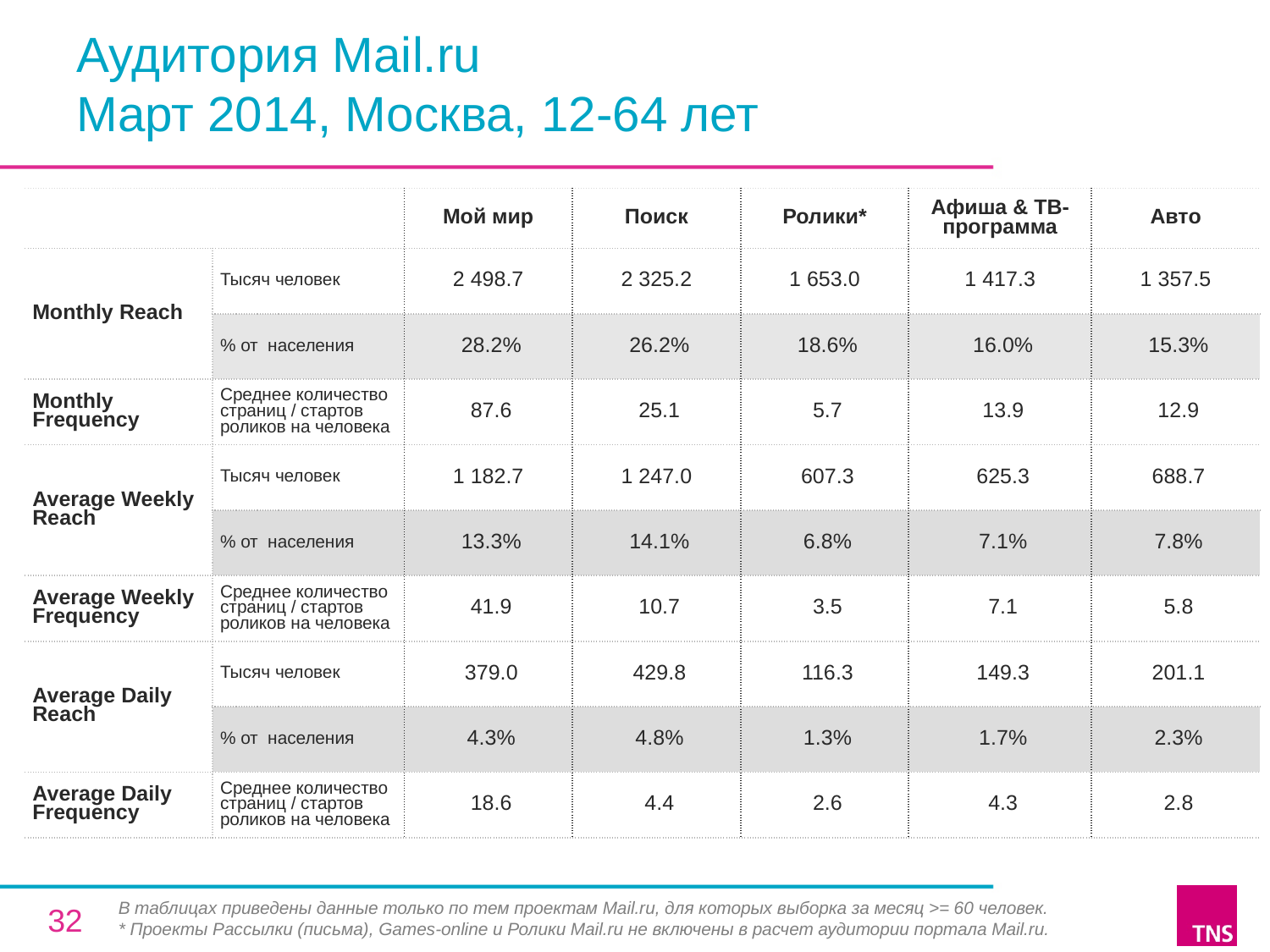

# Аудитория Mail.ru Март 2014, Москва, 12-64 лет
|  |  | Мой мир | Поиск | Ролики\* | Афиша & ТВ-программа | Авто |
| --- | --- | --- | --- | --- | --- | --- |
| Monthly Reach | Тысяч человек | 2 498.7 | 2 325.2 | 1 653.0 | 1 417.3 | 1 357.5 |
|  | % от населения | 28.2% | 26.2% | 18.6% | 16.0% | 15.3% |
| Monthly Frequency | Среднее количество страниц / стартов роликов на человека | 87.6 | 25.1 | 5.7 | 13.9 | 12.9 |
| Average Weekly Reach | Тысяч человек | 1 182.7 | 1 247.0 | 607.3 | 625.3 | 688.7 |
|  | % от населения | 13.3% | 14.1% | 6.8% | 7.1% | 7.8% |
| Average Weekly Frequency | Среднее количество страниц / стартов роликов на человека | 41.9 | 10.7 | 3.5 | 7.1 | 5.8 |
| Average Daily Reach | Тысяч человек | 379.0 | 429.8 | 116.3 | 149.3 | 201.1 |
|  | % от населения | 4.3% | 4.8% | 1.3% | 1.7% | 2.3% |
| Average Daily Frequency | Среднее количество страниц / стартов роликов на человека | 18.6 | 4.4 | 2.6 | 4.3 | 2.8 |
В таблицах приведены данные только по тем проектам Mail.ru, для которых выборка за месяц >= 60 человек.
* Проекты Рассылки (письма), Games-online и Ролики Mail.ru не включены в расчет аудитории портала Mail.ru.
32